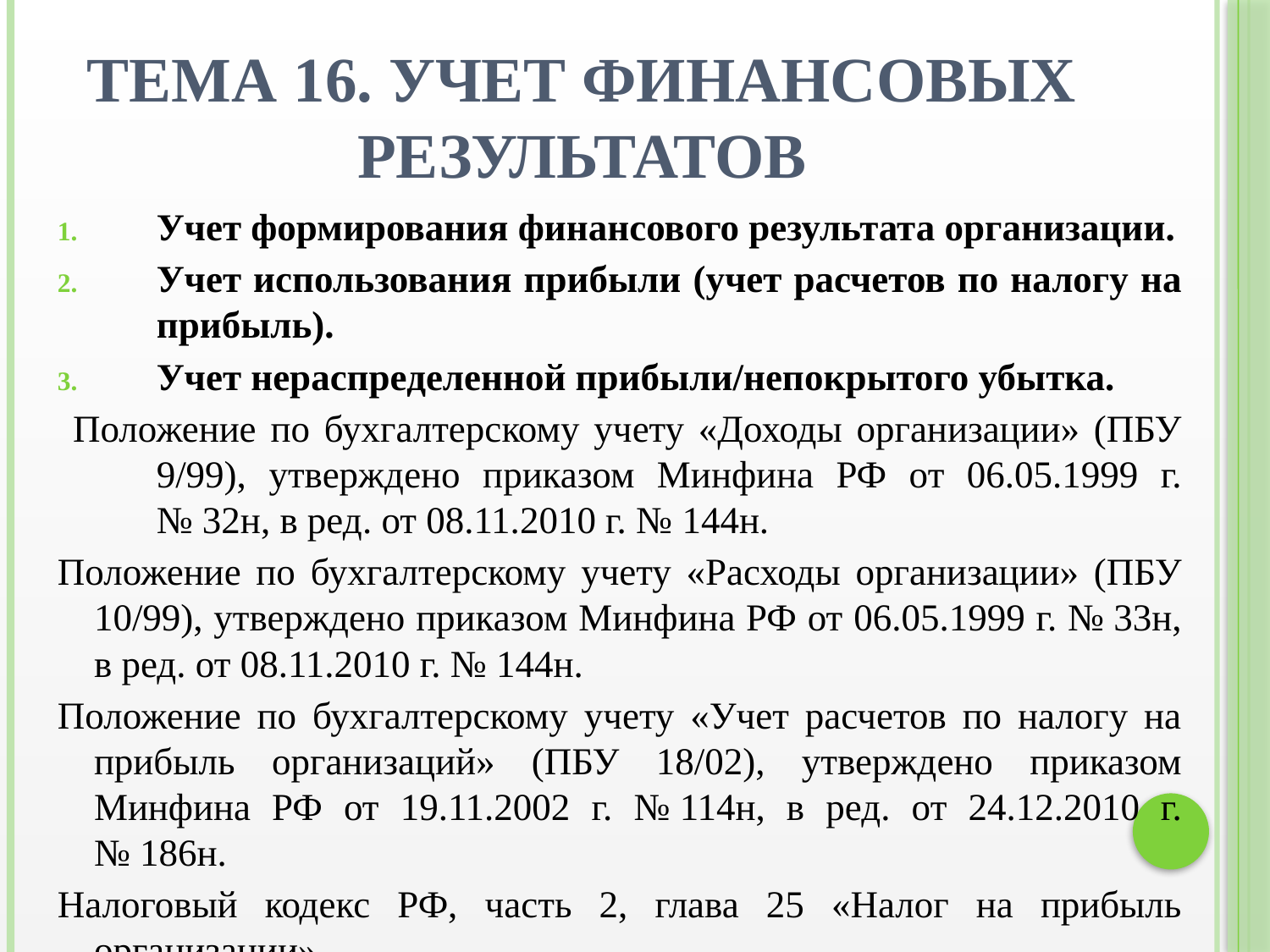

# Тема 16. УЧЕТ ФИНАНСОВЫХ РЕЗУЛЬТАТОВ
Учет формирования финансового результата организации.
Учет использования прибыли (учет расчетов по налогу на прибыль).
Учет нераспределенной прибыли/непокрытого убытка.
 Положение по бухгалтерскому учету «Доходы организации» (ПБУ 9/99), утверждено приказом Минфина РФ от 06.05.1999 г. № 32н, в ред. от 08.11.2010 г. № 144н.
Положение по бухгалтерскому учету «Расходы организации» (ПБУ 10/99), утверждено приказом Минфина РФ от 06.05.1999 г. № 33н, в ред. от 08.11.2010 г. № 144н.
Положение по бухгалтерскому учету «Учет расчетов по налогу на прибыль организаций» (ПБУ 18/02), утверждено приказом Минфина РФ от 19.11.2002 г. № 114н, в ред. от 24.12.2010 г. № 186н.
Налоговый кодекс РФ, часть 2, глава 25 «Налог на прибыль организации».